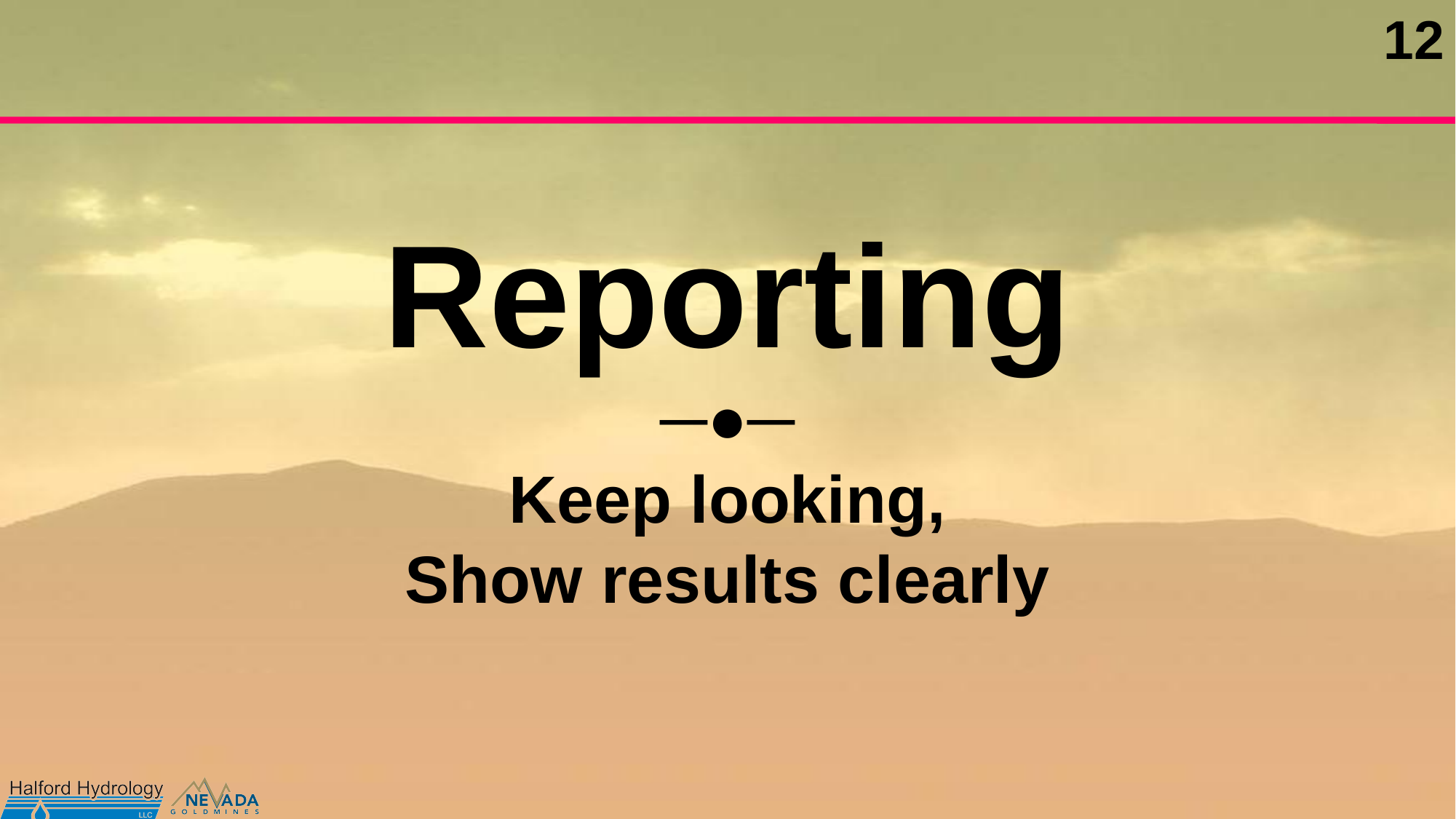

# Reporting ─●─ Keep looking, Show results clearly